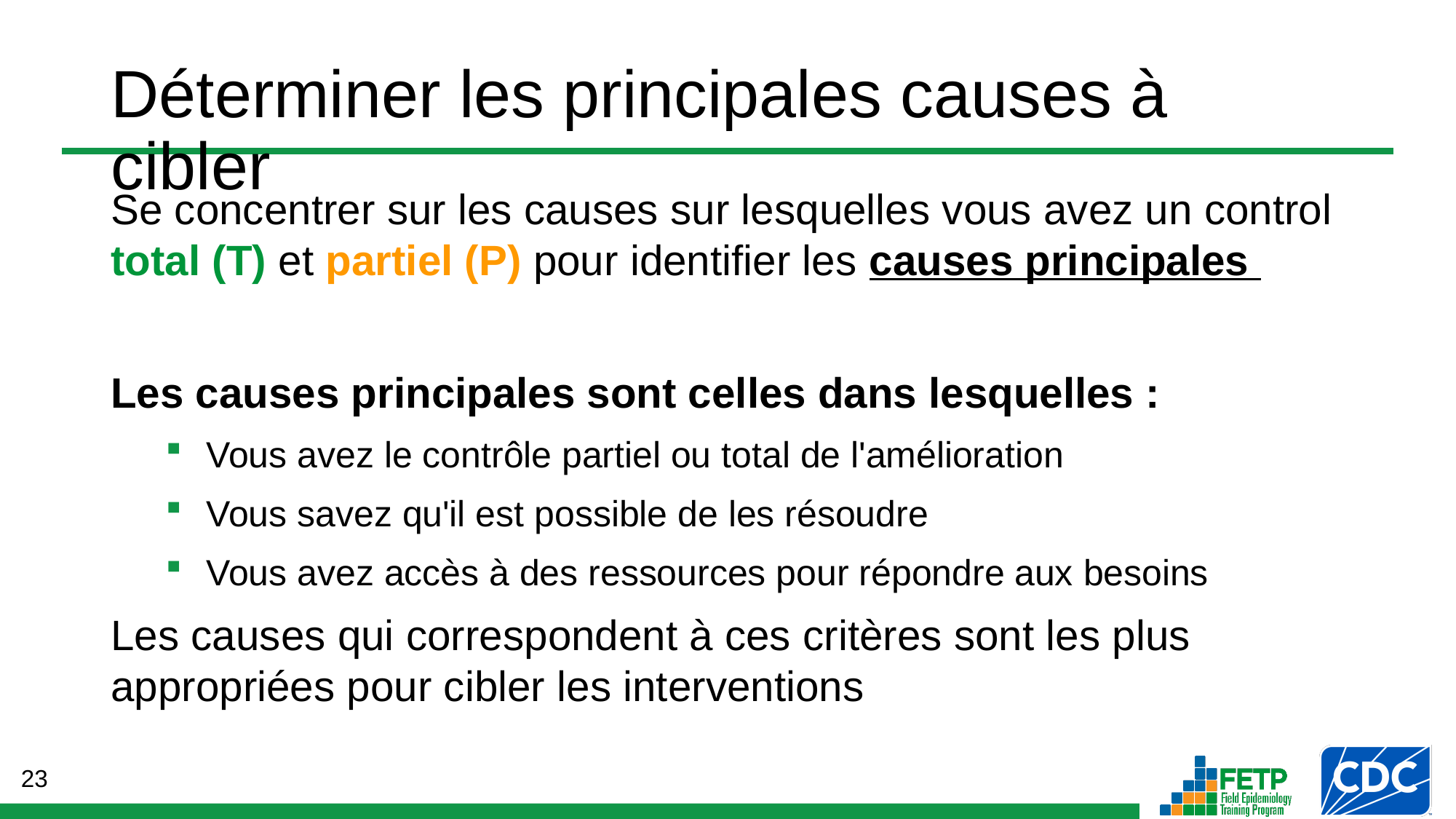

# Déterminer les principales causes à cibler
Se concentrer sur les causes sur lesquelles vous avez un control total (T) et partiel (P) pour identifier les causes principales

Les causes principales sont celles dans lesquelles :
Vous avez le contrôle partiel ou total de l'amélioration
Vous savez qu'il est possible de les résoudre
Vous avez accès à des ressources pour répondre aux besoins
Les causes qui correspondent à ces critères sont les plus appropriées pour cibler les interventions